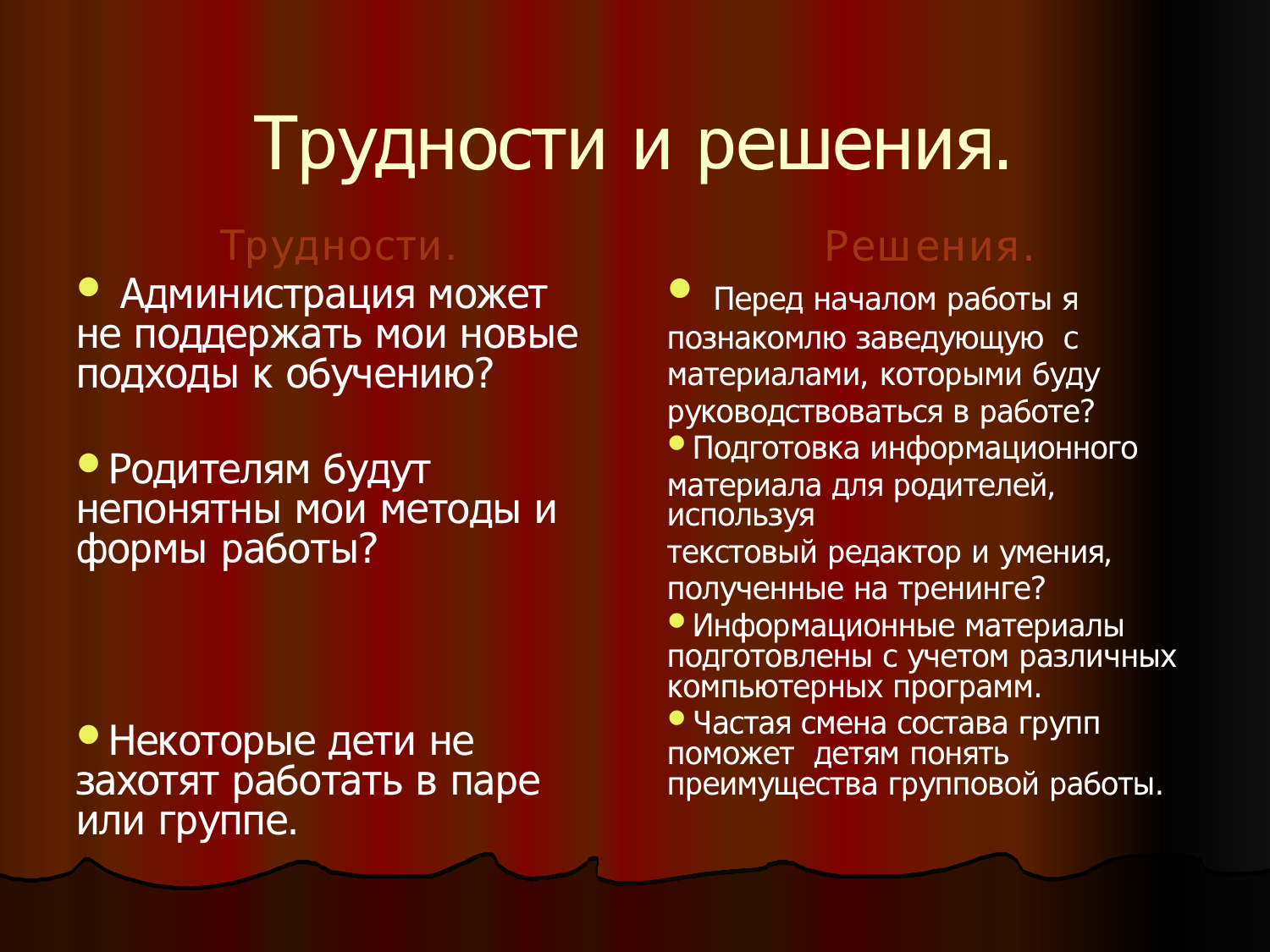

Трудности и решения.
Трудности.
 Администрация может не поддержать мои новые подходы к обучению?

Родителям будут непонятны мои методы и формы работы?

Некоторые дети не захотят работать в паре или группе.
Решения.
 Перед началом работы я
познакомлю заведующую  с
материалами, которыми буду
руководствоваться в работе?
Подготовка информационного
материала для родителей, используя
текстовый редактор и умения,
полученные на тренинге?
Информационные материалы подготовлены с учетом различных компьютерных программ.
Частая смена состава групп поможет  детям понять преимущества групповой работы.